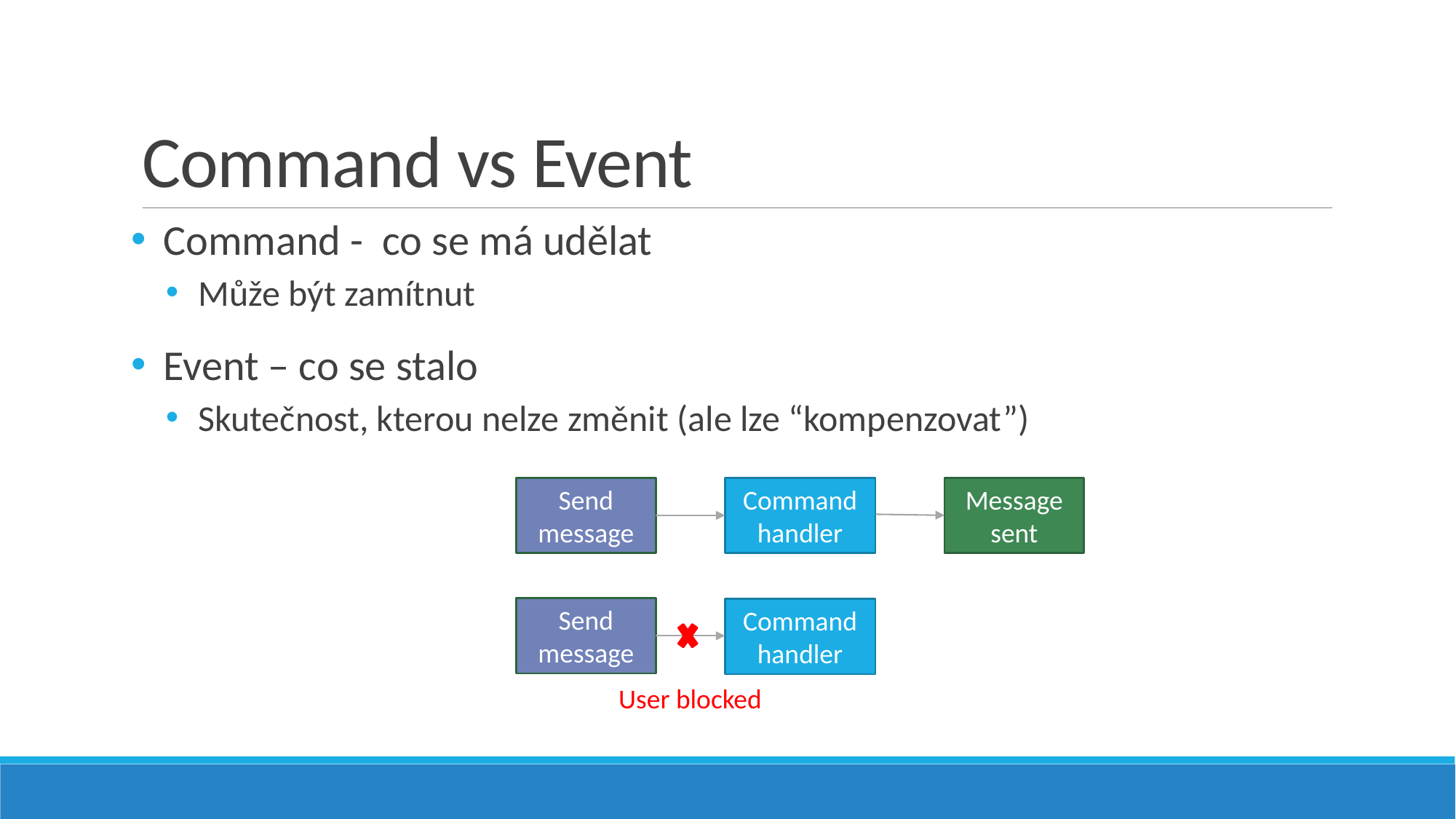

# Command vs Event
Command -  co se má udělat
Může být zamítnut
Event – co se stalo
Skutečnost, kterou nelze změnit (ale lze “kompenzovat”)
Message sent
Send message
Command handler
Send message
Command handler

User blocked